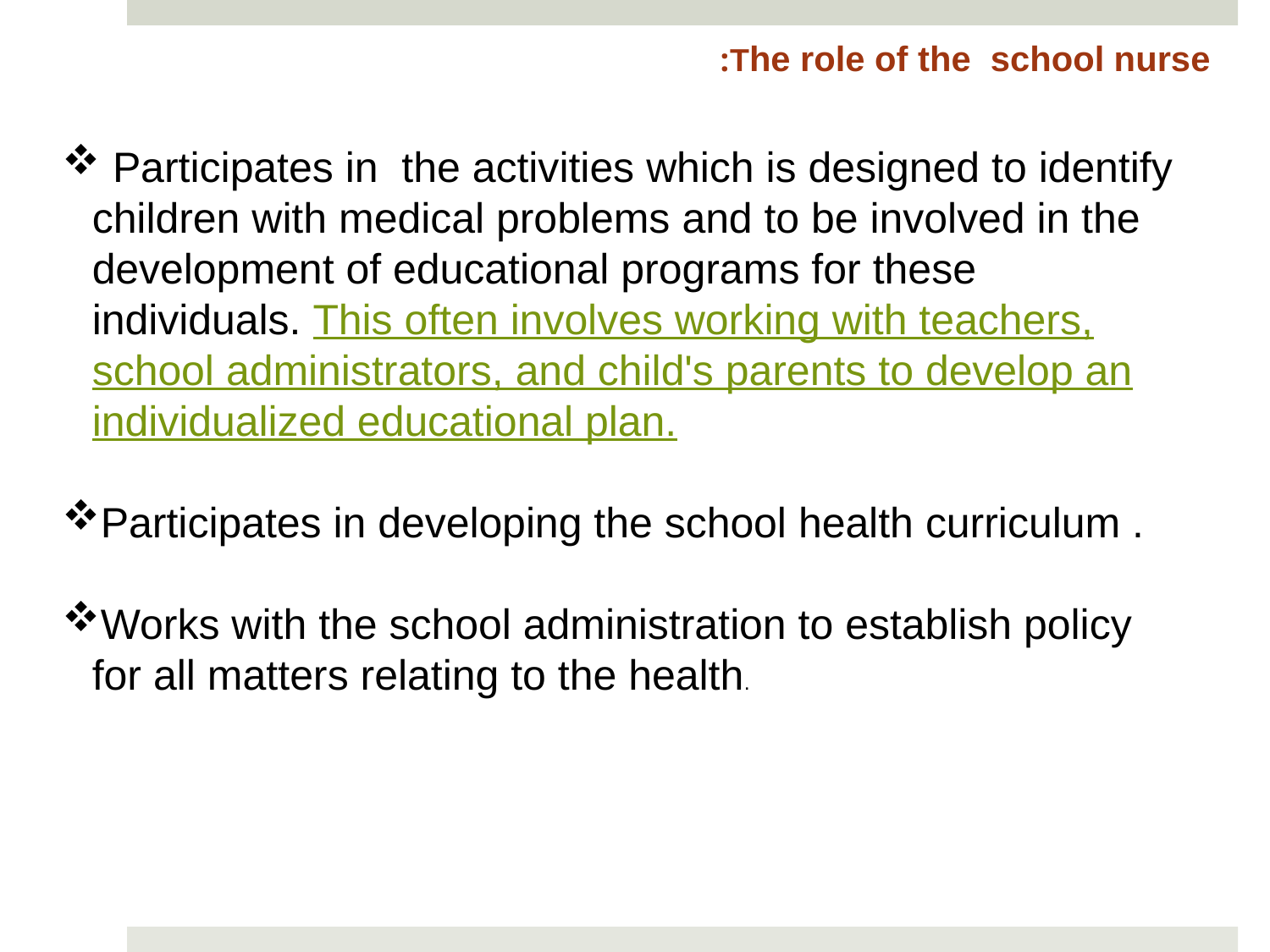

The role of the  school nurse:

 Participates in  the activities which is designed to identify children with medical problems and to be involved in the development of educational programs for these individuals. This often involves working with teachers, school administrators, and child's parents to develop an individualized educational plan.

Participates in developing the school health curriculum .

Works with the school administration to establish policy for all matters relating to the health.